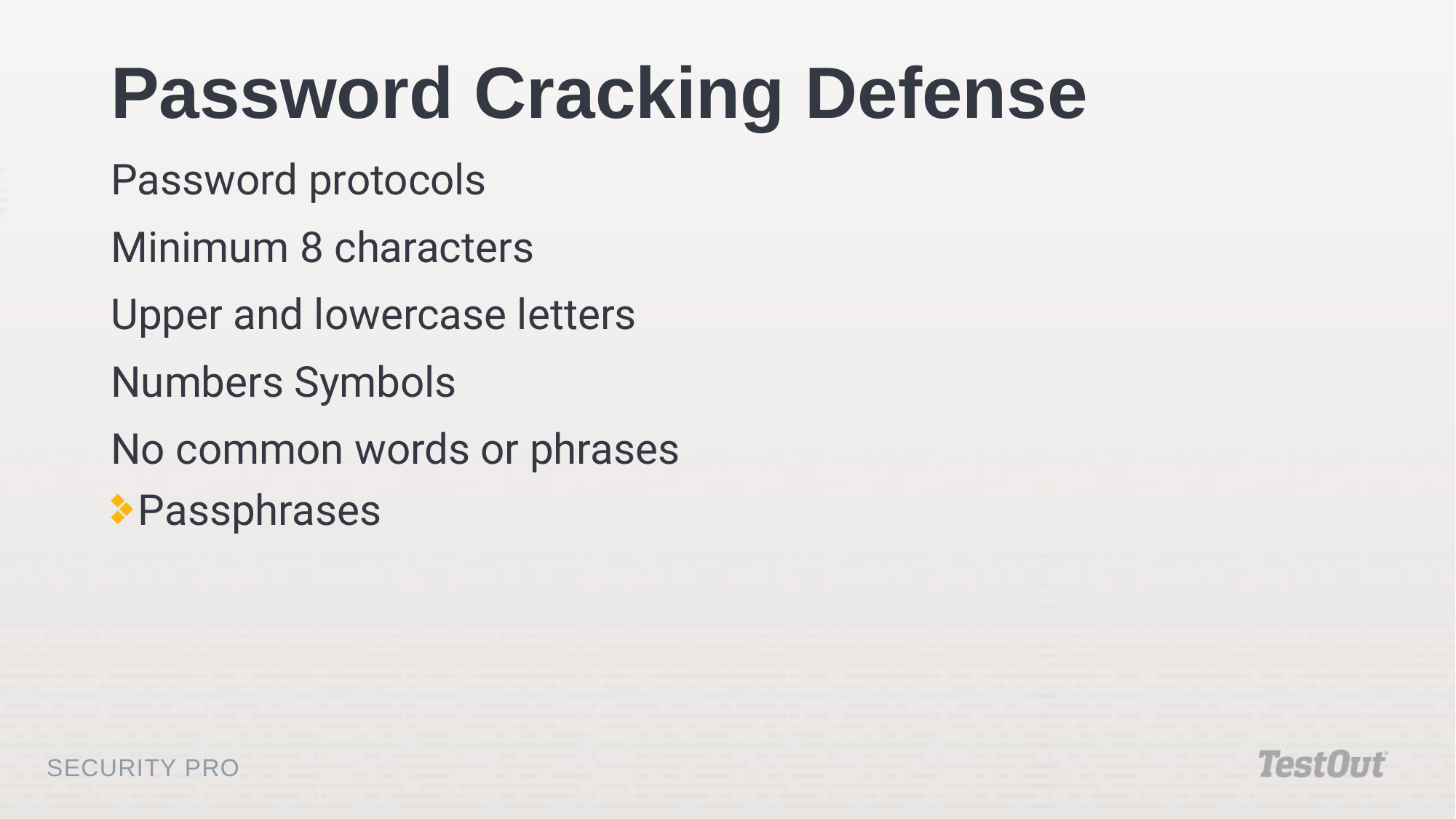

# Password Cracking Defense
Password protocols
Minimum 8 characters
Upper and lowercase letters
Numbers Symbols
No common words or phrases
Passphrases
Security Pro